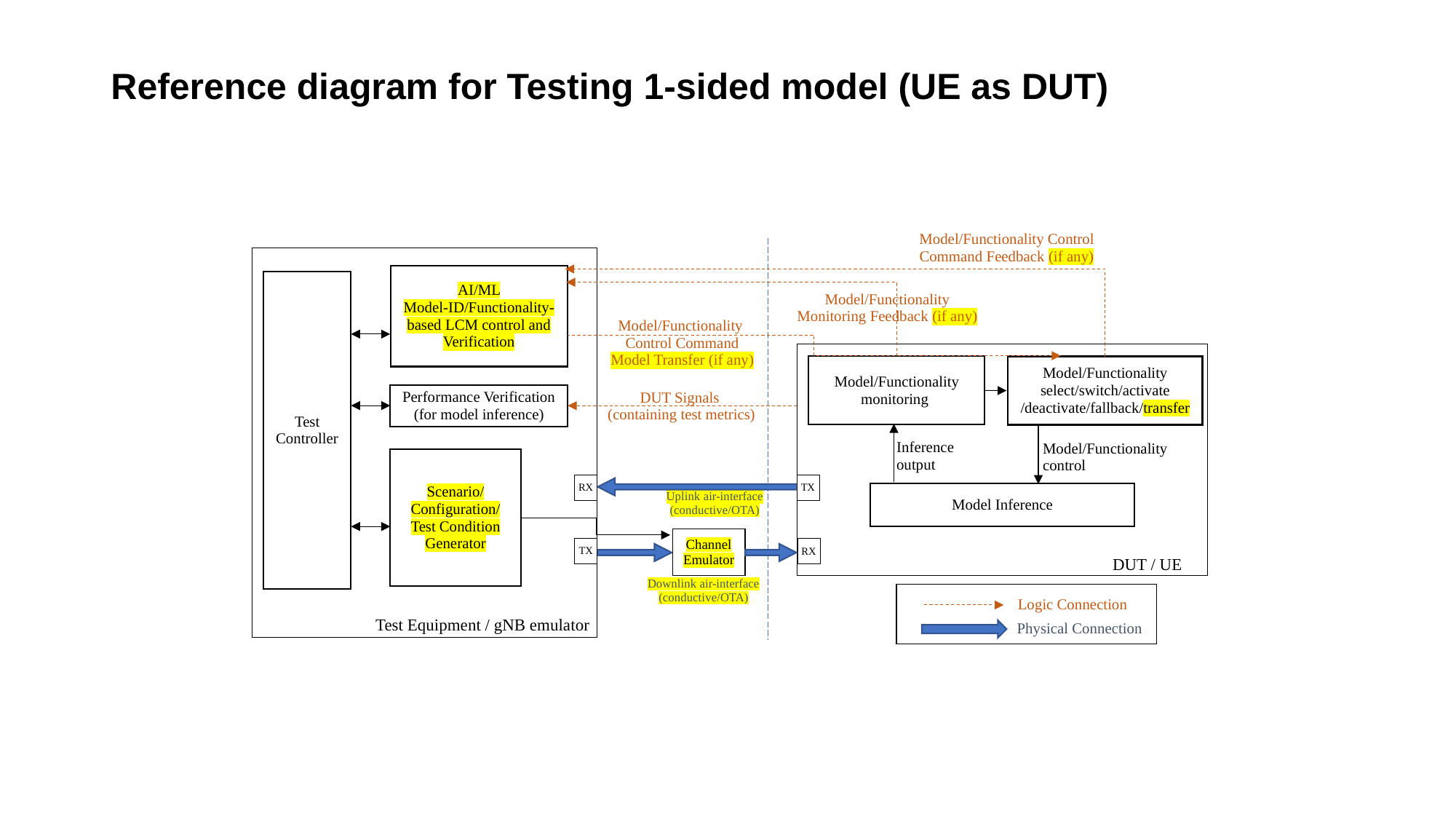

# Reference diagram for Testing 1-sided model (UE as DUT)
Model/Functionality Control Command Feedback (if any)

AI/ML Model-ID/Functionality-based LCM control and Verification
Test Controller
Model/Functionality Monitoring Feedback (if any)
Model/Functionality
Control Command
Model Transfer (if any)

Model/Functionality monitoring
Model/Functionality select/switch/activate
/deactivate/fallback/transfer
Performance Verification
(for model inference)
DUT Signals
(containing test metrics)
Inference output
Model/Functionality
control
Scenario/
Configuration/
Test Condition Generator
RX
TX

Model Inference
Uplink air-interface
(conductive/OTA)
Channel Emulator
TX
RX

DUT / UE
Downlink air-interface
(conductive/OTA)

Logic Connection
Test Equipment / gNB emulator
Physical Connection